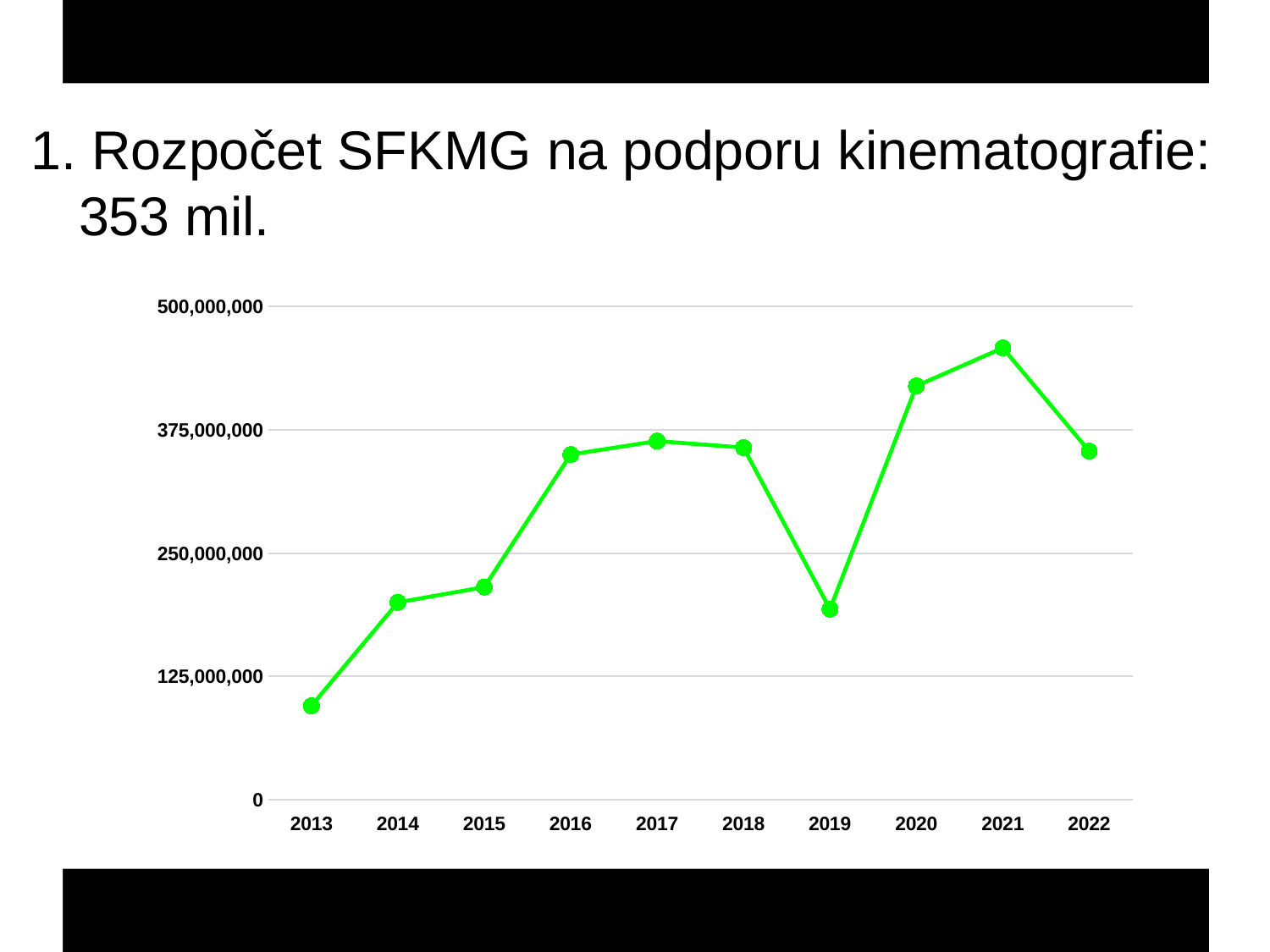

1. Rozpočet SFKMG na podporu kinematografie: 353 mil.

### Chart

| Category | Řada 1 |
|---|---|
| 2013 | 95143000.0 |
| 2014 | 200000000.0 |
| 2015 | 215511499.0 |
| 2016 | 350000000.0 |
| 2017 | 363595000.0 |
| 2018 | 356980000.0 |
| 2019 | 193159000.0 |
| 2020 | 419457690.0 |
| 2021 | 458000000.0 |
| 2022 | 353364200.0 |
12